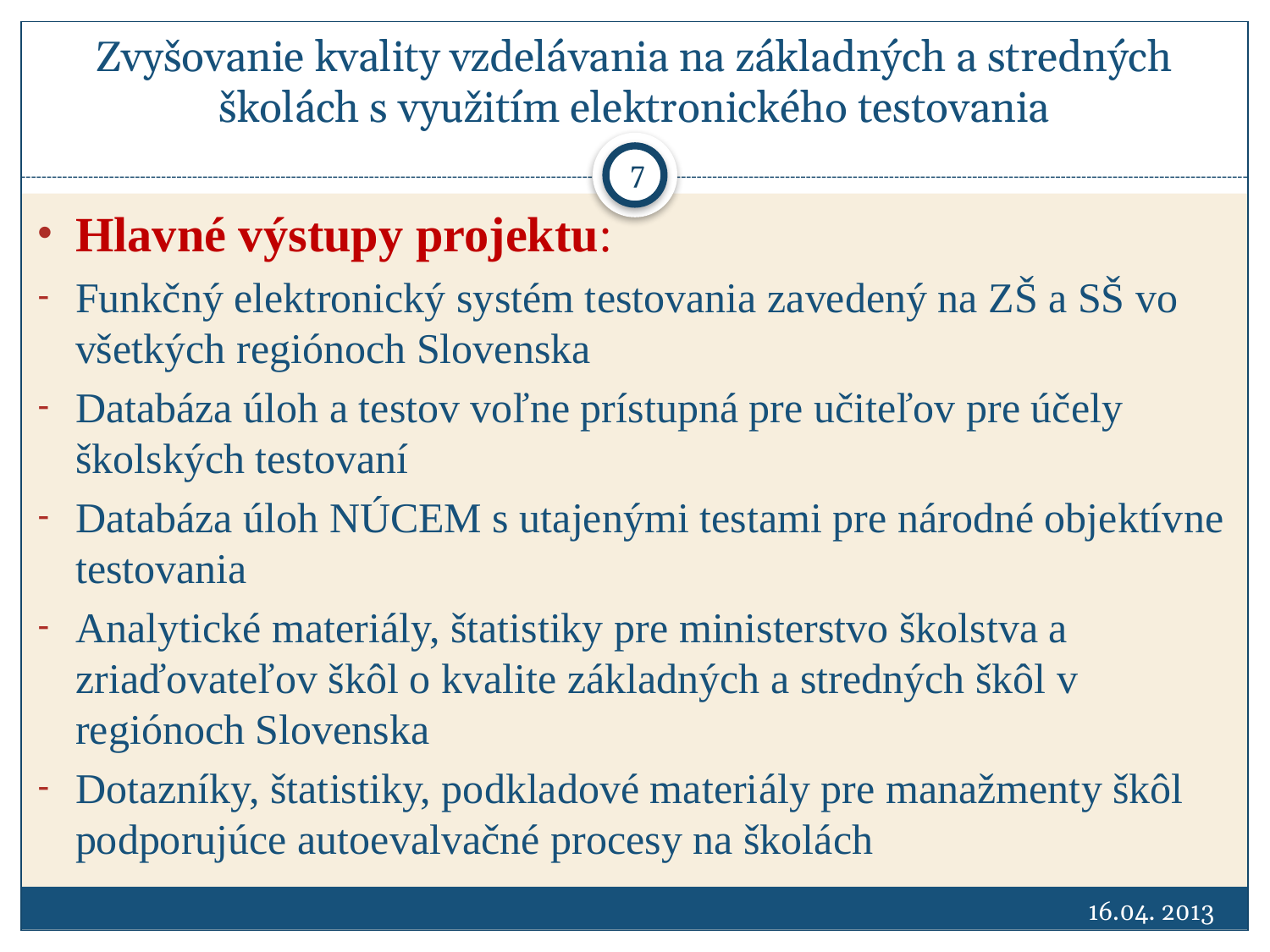

# Zvyšovanie kvality vzdelávania na základných a stredných školách s využitím elektronického testovania
7
Hlavné výstupy projektu:
Funkčný elektronický systém testovania zavedený na ZŠ a SŠ vo všetkých regiónoch Slovenska
Databáza úloh a testov voľne prístupná pre učiteľov pre účely školských testovaní
Databáza úloh NÚCEM s utajenými testami pre národné objektívne testovania
Analytické materiály, štatistiky pre ministerstvo školstva a zriaďovateľov škôl o kvalite základných a stredných škôl v regiónoch Slovenska
Dotazníky, štatistiky, podkladové materiály pre manažmenty škôl podporujúce autoevalvačné procesy na školách

16.04. 2013